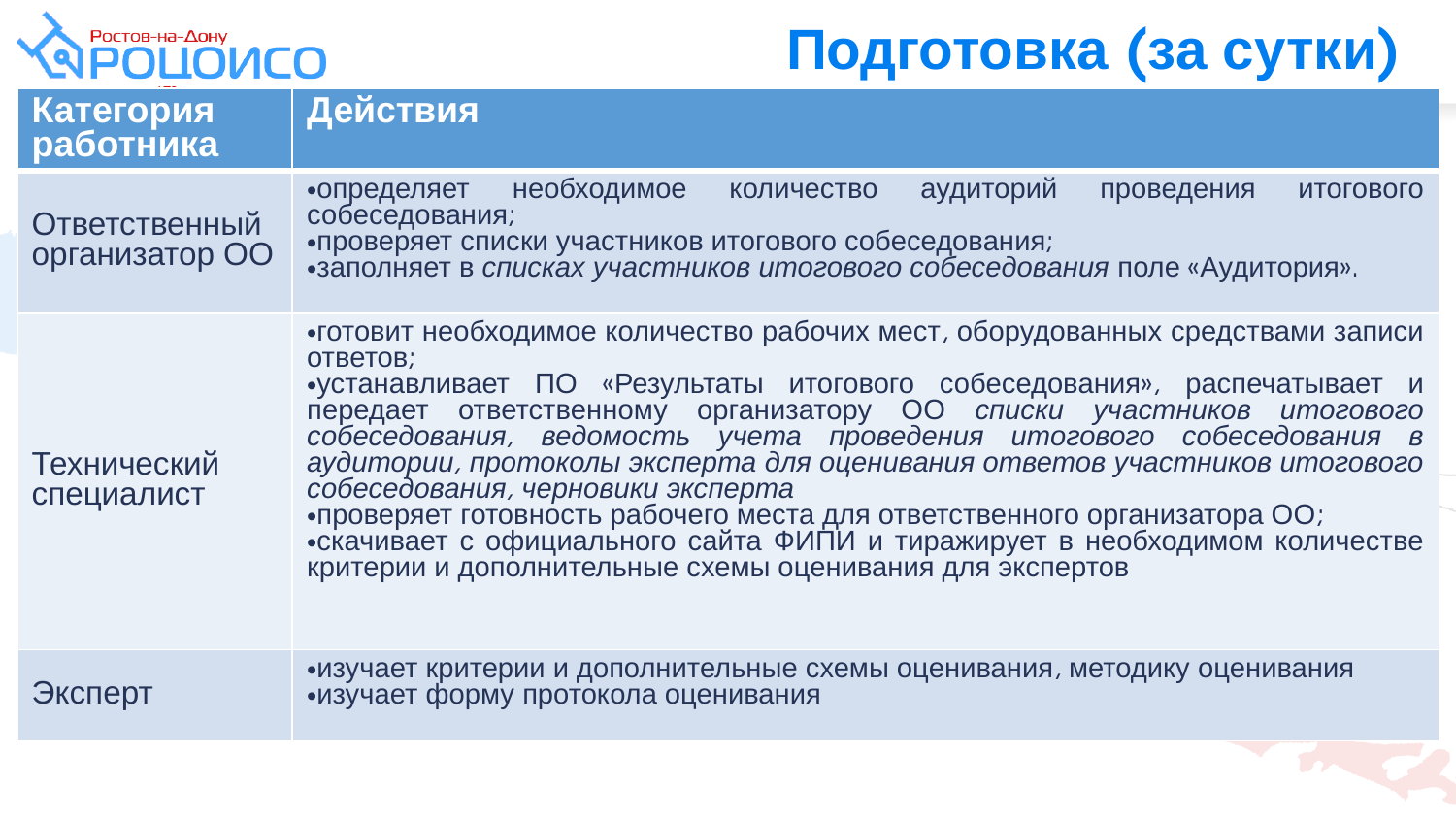

# Подготовка (за сутки)
| Категория работника | Действия |
| --- | --- |
| Ответственный организатор ОО | определяет необходимое количество аудиторий проведения итогового собеседования; проверяет списки участников итогового собеседования; заполняет в списках участников итогового собеседования поле «Аудитория». |
| Технический специалист | готовит необходимое количество рабочих мест, оборудованных средствами записи ответов; устанавливает ПО «Результаты итогового собеседования», распечатывает и передает ответственному организатору ОО списки участников итогового собеседования, ведомость учета проведения итогового собеседования в аудитории, протоколы эксперта для оценивания ответов участников итогового собеседования, черновики эксперта проверяет готовность рабочего места для ответственного организатора ОО; скачивает с официального сайта ФИПИ и тиражирует в необходимом количестве критерии и дополнительные схемы оценивания для экспертов |
| Эксперт | изучает критерии и дополнительные схемы оценивания, методику оценивания изучает форму протокола оценивания |